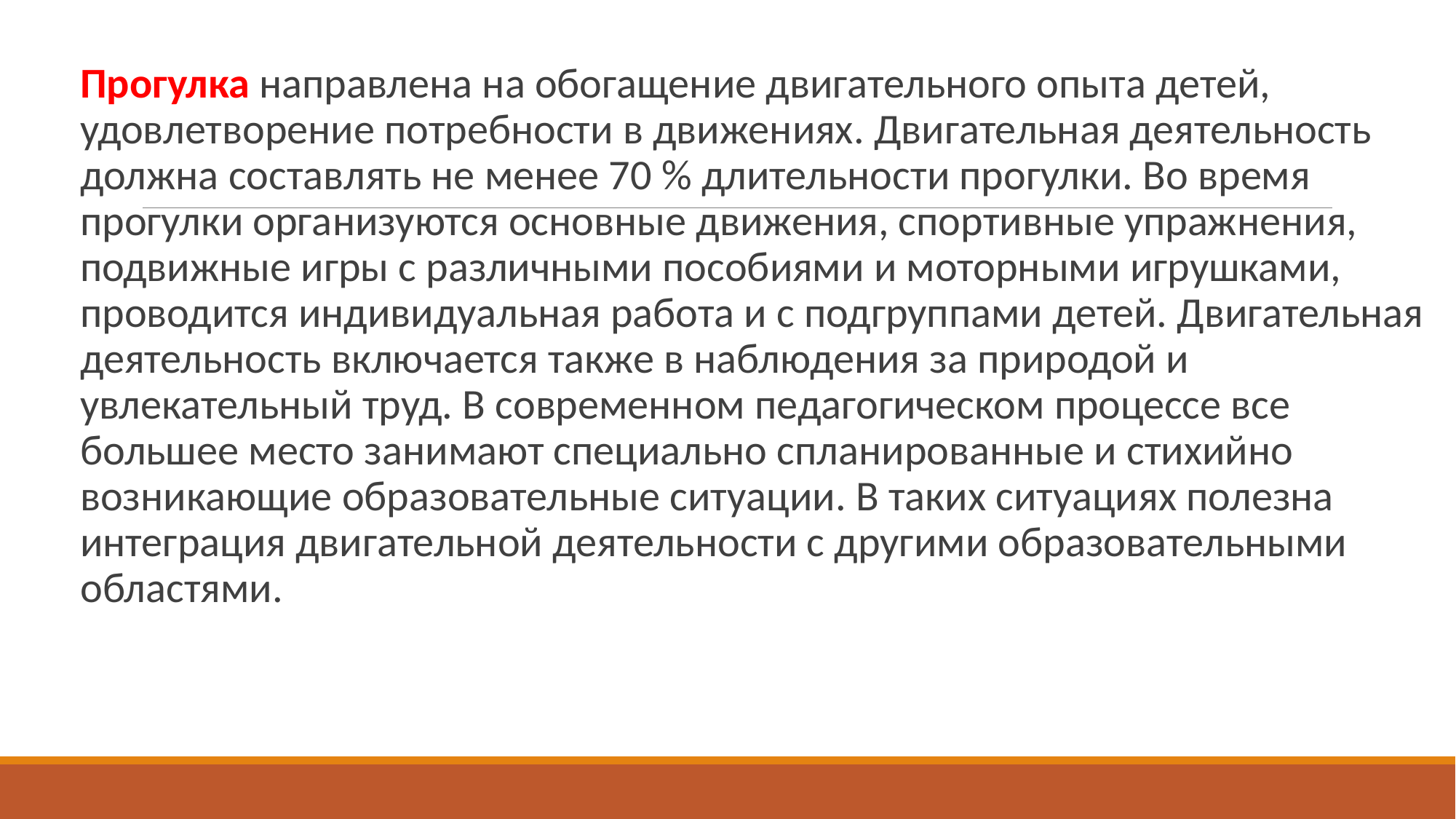

Прогулка направлена на обогащение двигательного опыта детей, удовлетворение потребности в движениях. Двигательная деятельность должна составлять не менее 70 % длительности прогулки. Во время прогулки организуются основные движения, спортивные упражнения, подвижные игры с различными пособиями и моторными игрушками, проводится индивидуальная работа и с подгруппами детей. Двигательная деятельность включается также в наблюдения за природой и увлекательный труд. В современном педагогическом процессе все большее место занимают специально спланированные и стихийно возникающие образовательные ситуации. В таких ситуациях полезна интеграция двигательной деятельности с другими образовательными областями.